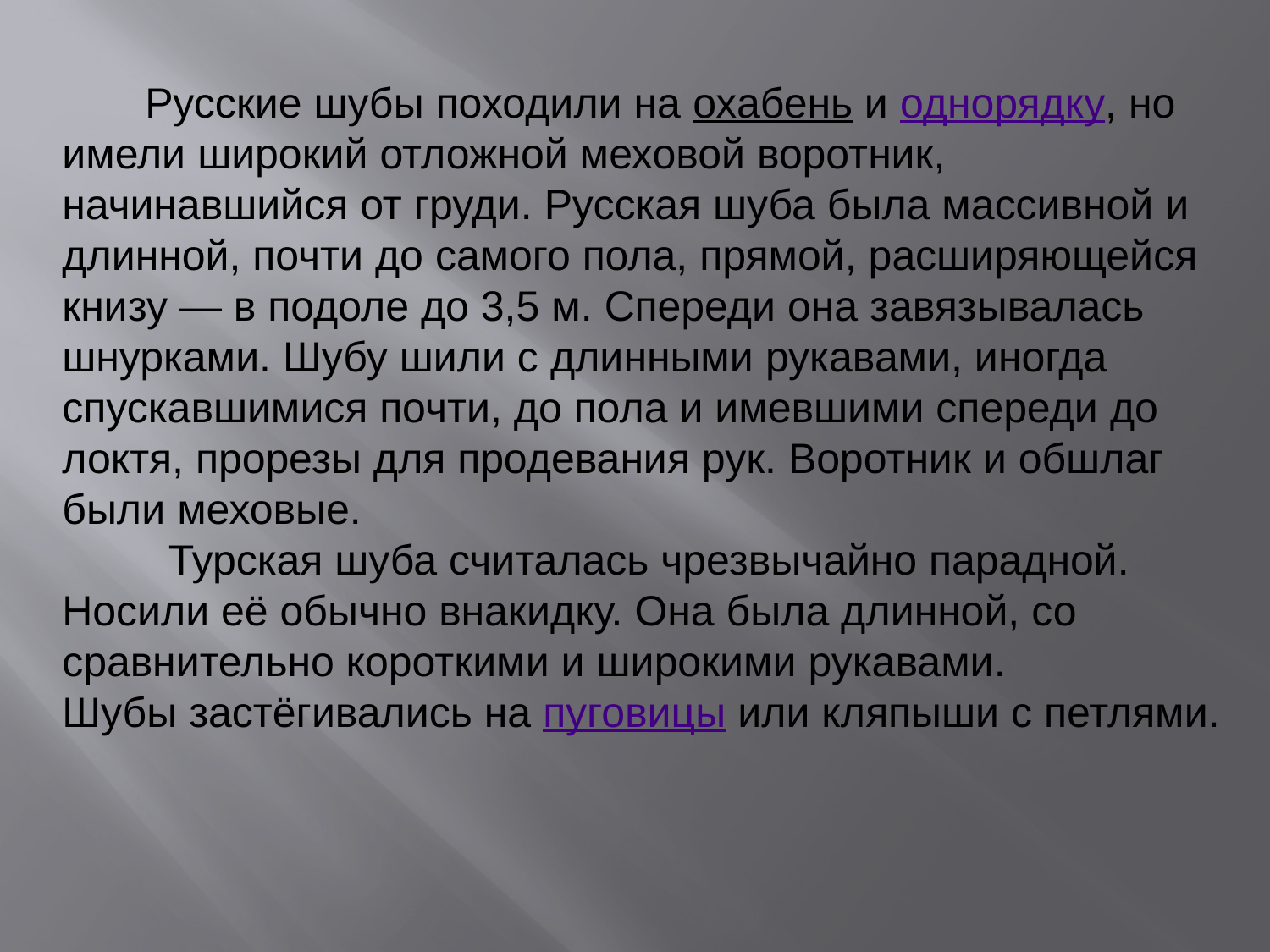

Русские шубы походили на охабень и однорядку, но имели широкий отложной меховой воротник, начинавшийся от груди. Русская шуба была массивной и длинной, почти до самого пола, прямой, расширяющейся книзу — в подоле до 3,5 м. Спереди она завязывалась шнурками. Шубу шили с длинными рукавами, иногда спускавшимися почти, до пола и имевшими спереди до локтя, прорезы для продевания рук. Воротник и обшлаг были меховые.
         Турская шуба считалась чрезвычайно парадной. Носили её обычно внакидку. Она была длинной, со сравнительно короткими и широкими рукавами.
Шубы застёгивались на пуговицы или кляпыши с петлями.